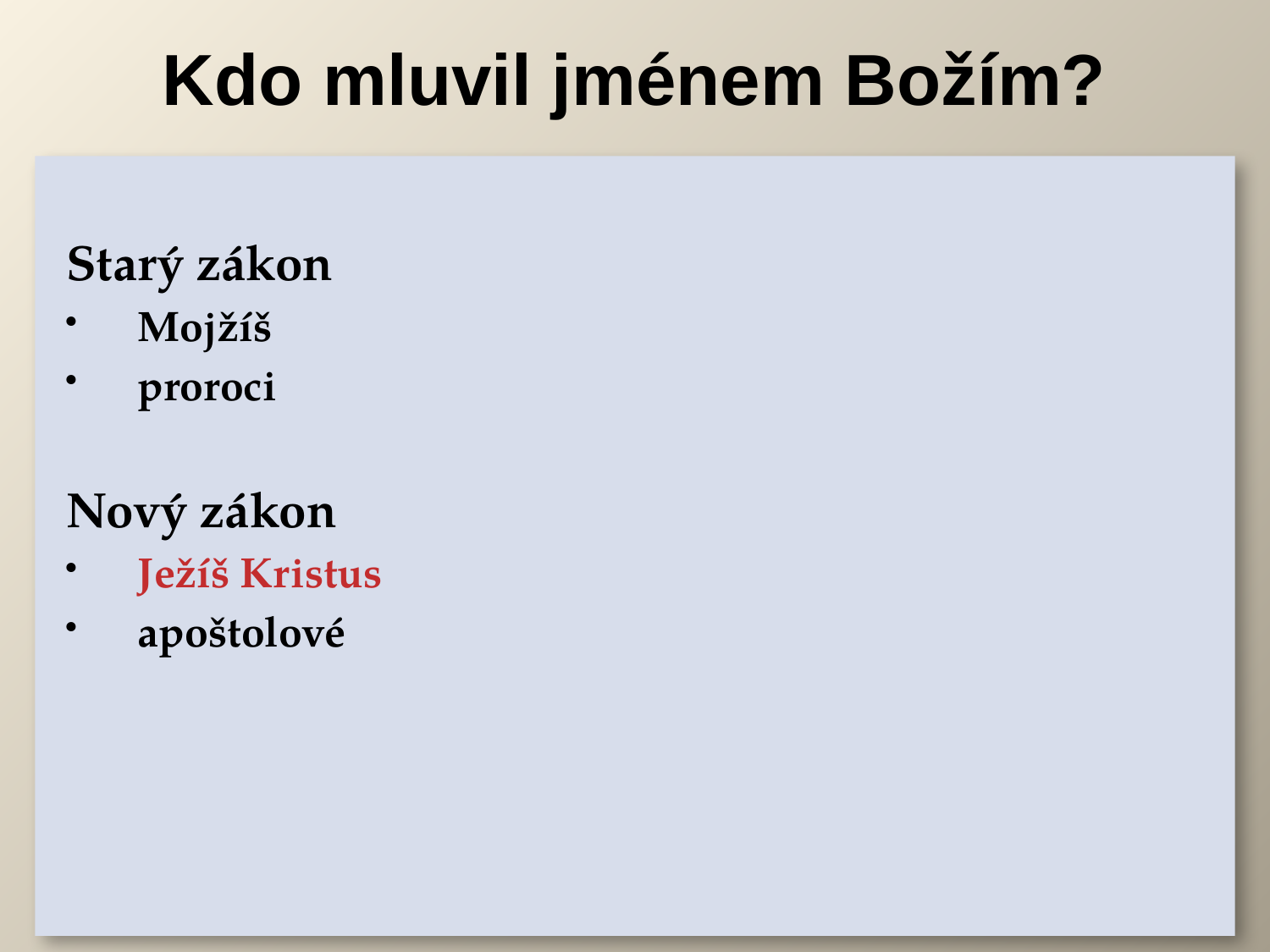

# Kdo mluvil jménem Božím?

Starý zákon
Mojžíš
proroci

Nový zákon
Ježíš Kristus
apoštolové